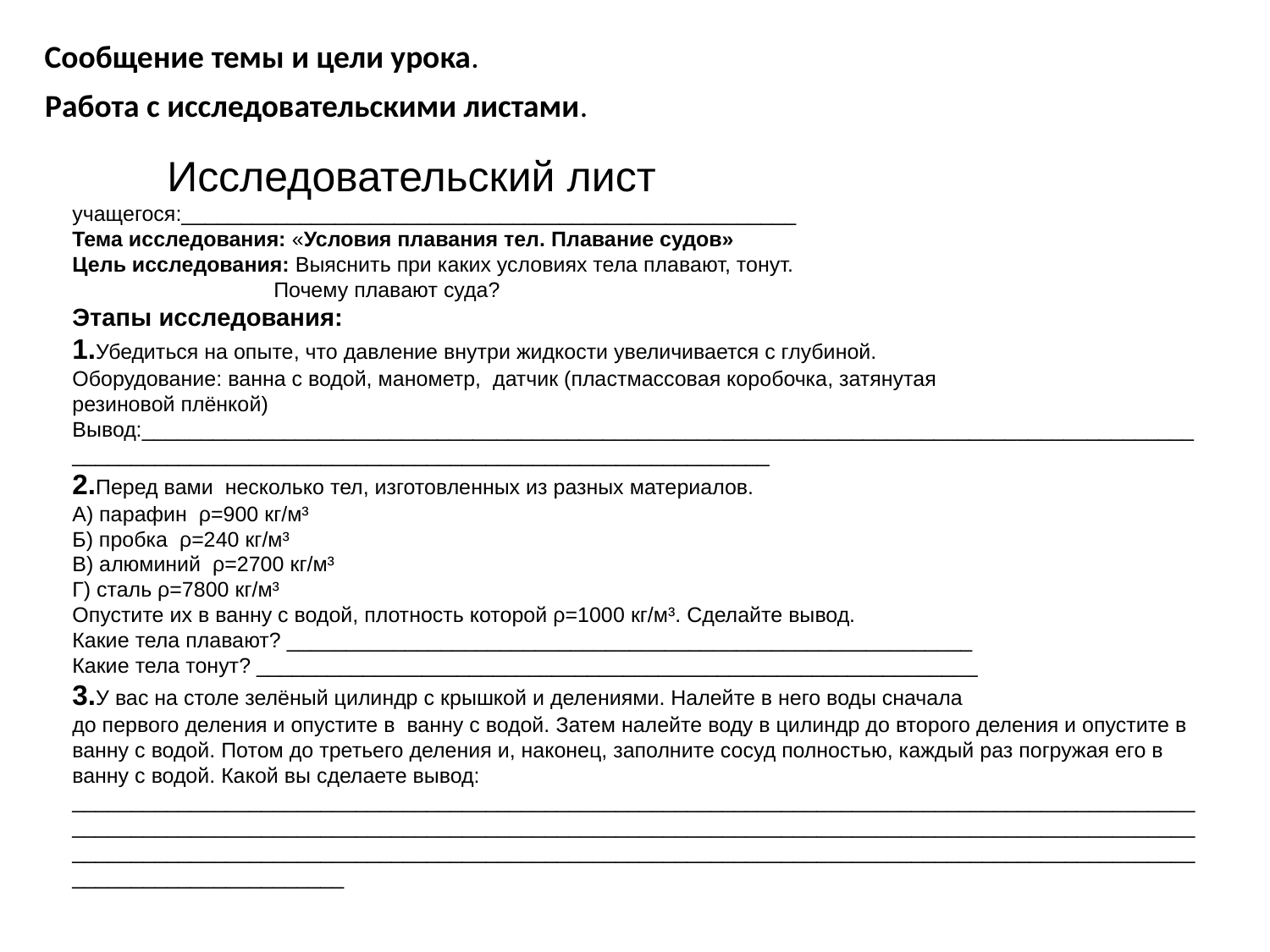

Сообщение темы и цели урока.
Работа с исследовательскими листами.
        Исследовательский лист учащегося:____________________________________________________
Тема исследования: «Условия плавания тел. Плавание судов»
Цель исследования: Выяснить при каких условиях тела плавают, тонут.
                                  Почему плавают суда?
Этапы исследования:
1.Убедиться на опыте, что давление внутри жидкости увеличивается с глубиной.
Оборудование: ванна с водой, манометр,  датчик (пластмассовая коробочка, затянутая
резиновой плёнкой)
Вывод:____________________________________________________________________________________________________________________________________________________
2.Перед вами  несколько тел, изготовленных из разных материалов.
А) парафин  ρ=900 кг/м³
Б) пробка  ρ=240 кг/м³
В) алюминий  ρ=2700 кг/м³
Г) сталь ρ=7800 кг/м³
Опустите их в ванну с водой, плотность которой ρ=1000 кг/м³. Сделайте вывод.
Какие тела плавают? __________________________________________________________
Какие тела тонут? _____________________________________________________________
3.У вас на столе зелёный цилиндр с крышкой и делениями. Налейте в него воды сначала
до первого деления и опустите в  ванну с водой. Затем налейте воду в цилиндр до второго деления и опустите в ванну с водой. Потом до третьего деления и, наконец, заполните сосуд полностью, каждый раз погружая его в ванну с водой. Какой вы сделаете вывод:
____________________________________________________________________________________________________________________________________________________________________________________________________________________________________________________________________________________________________________________